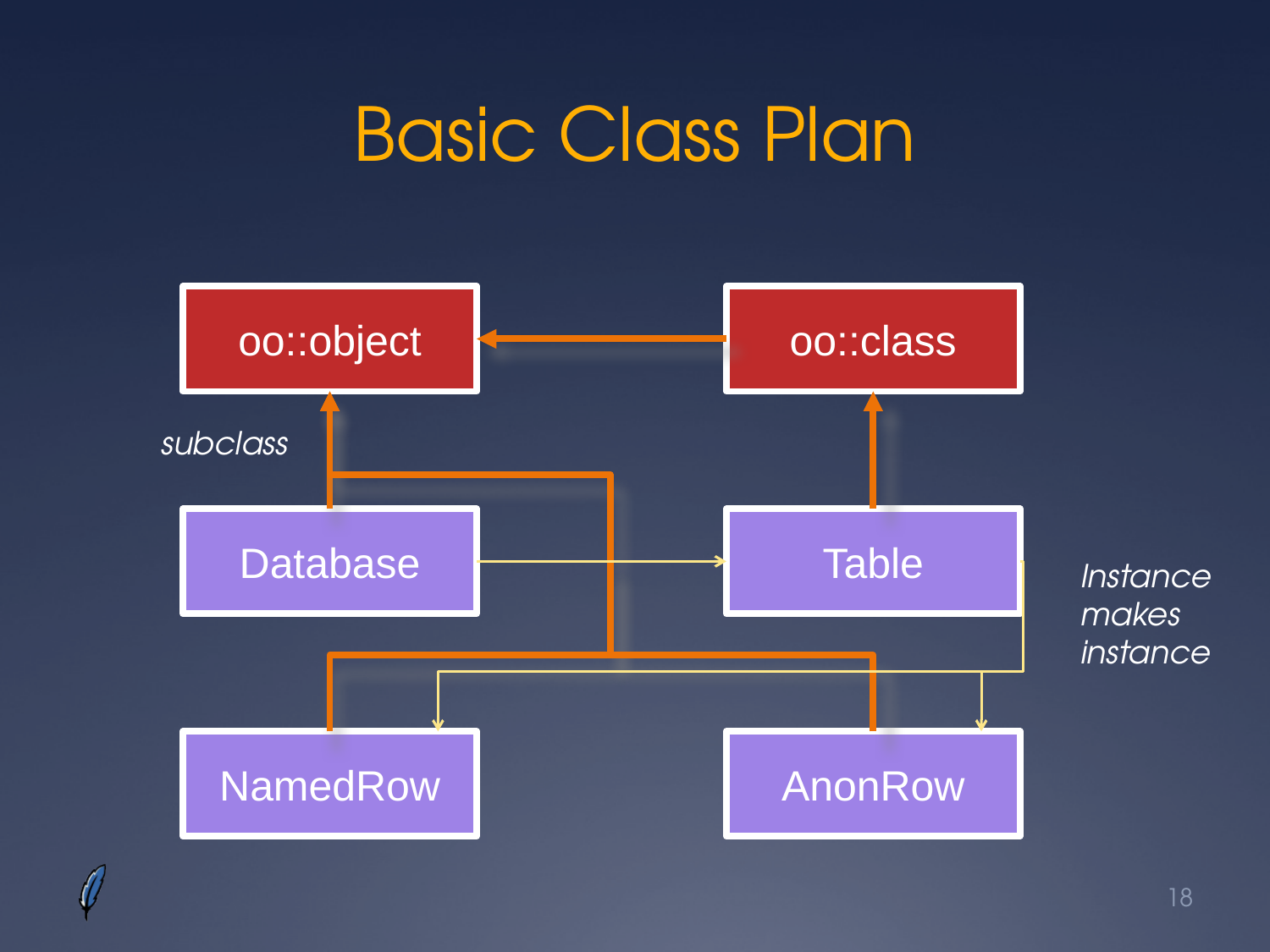

# Basic Class Plan
oo::object
oo::class
subclass

Database
Table
Instance
makes
instance

NamedRow
AnonRow

18